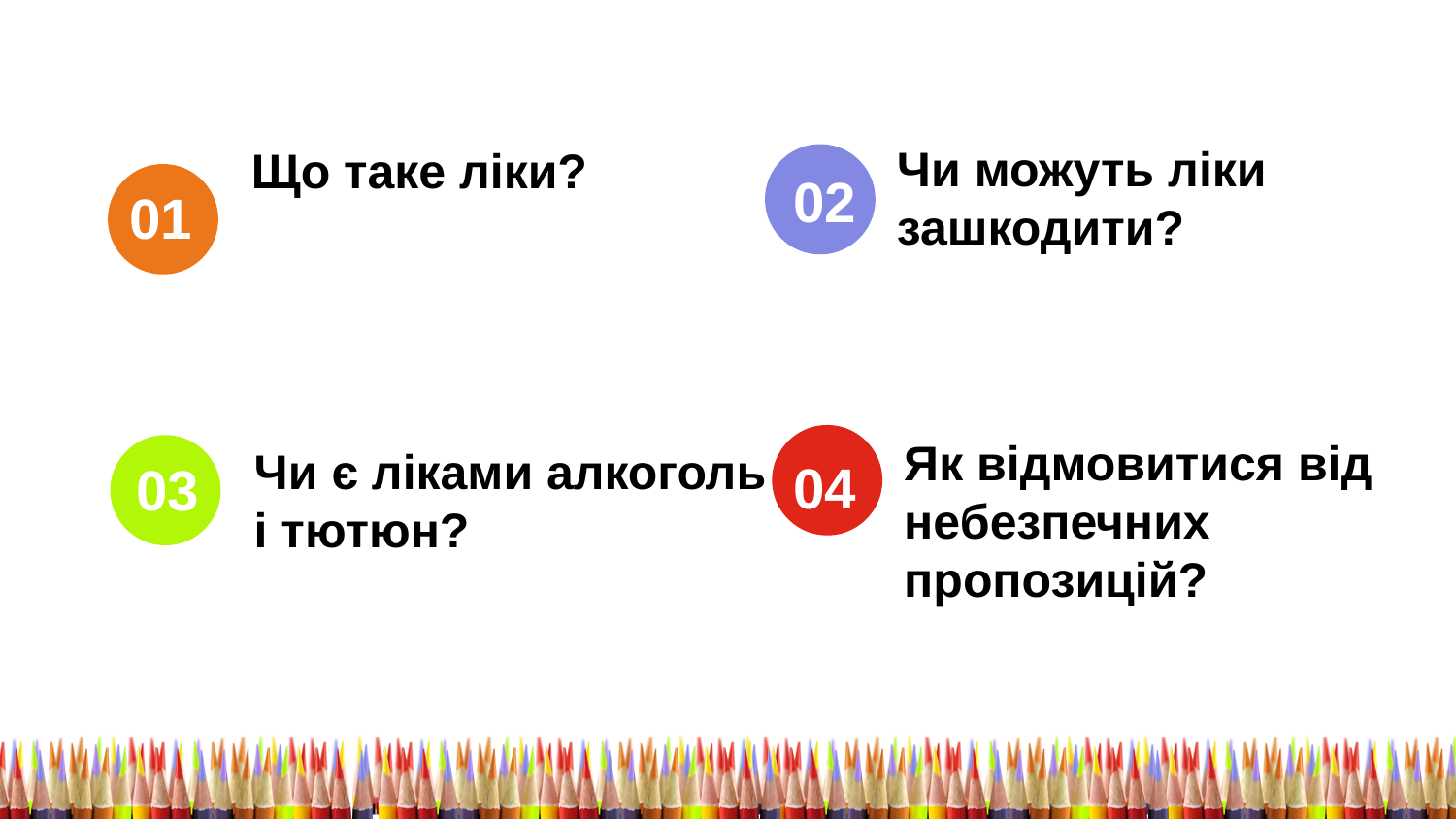

Чи можуть ліки зашкодити?
Що таке ліки?

02
01

Як відмовитися від небезпечних
пропозицій?
Чи є ліками алкоголь і тютюн?

04
03